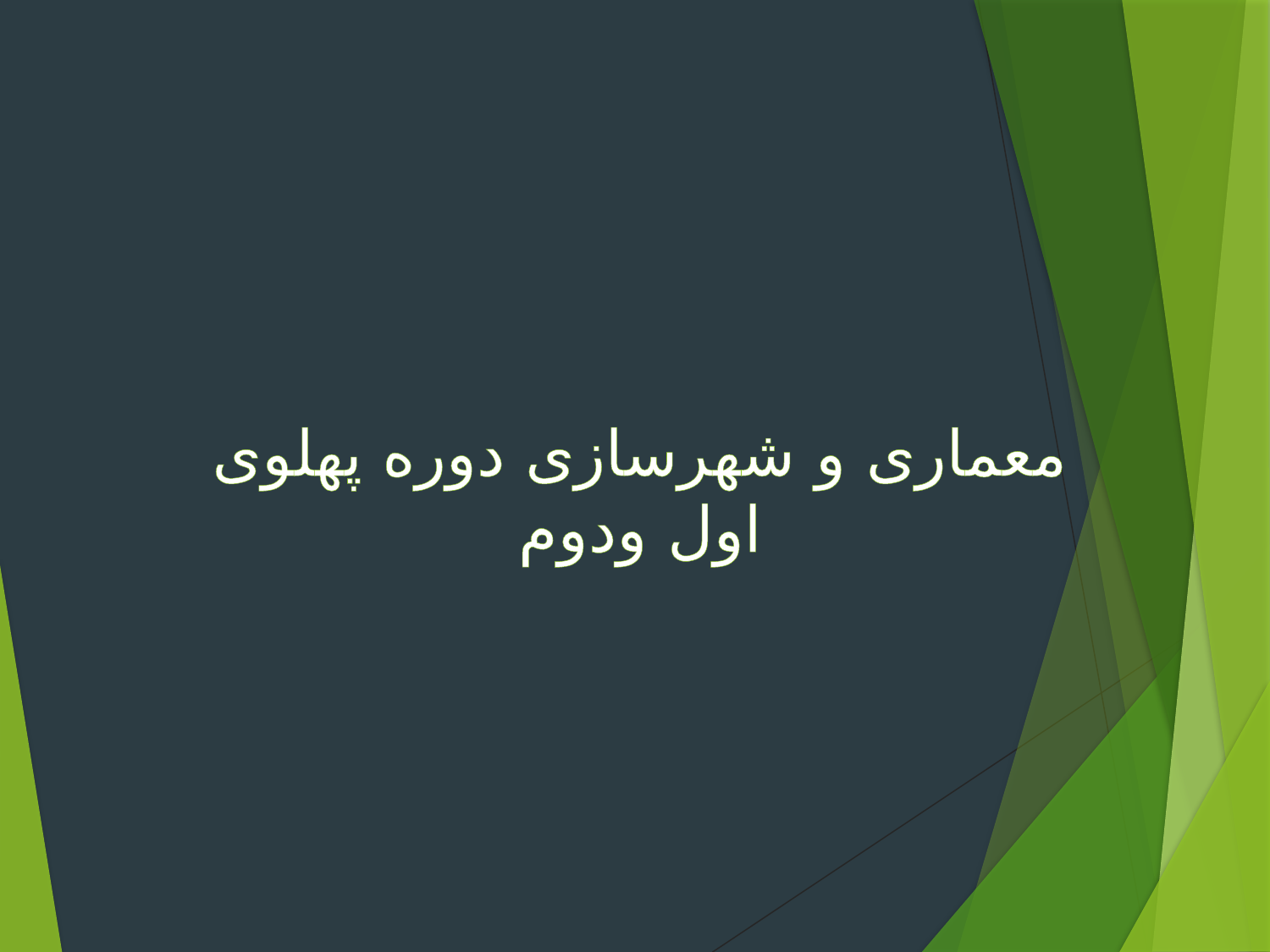

معماری و شهرسازی دوره پهلوی اول ودوم